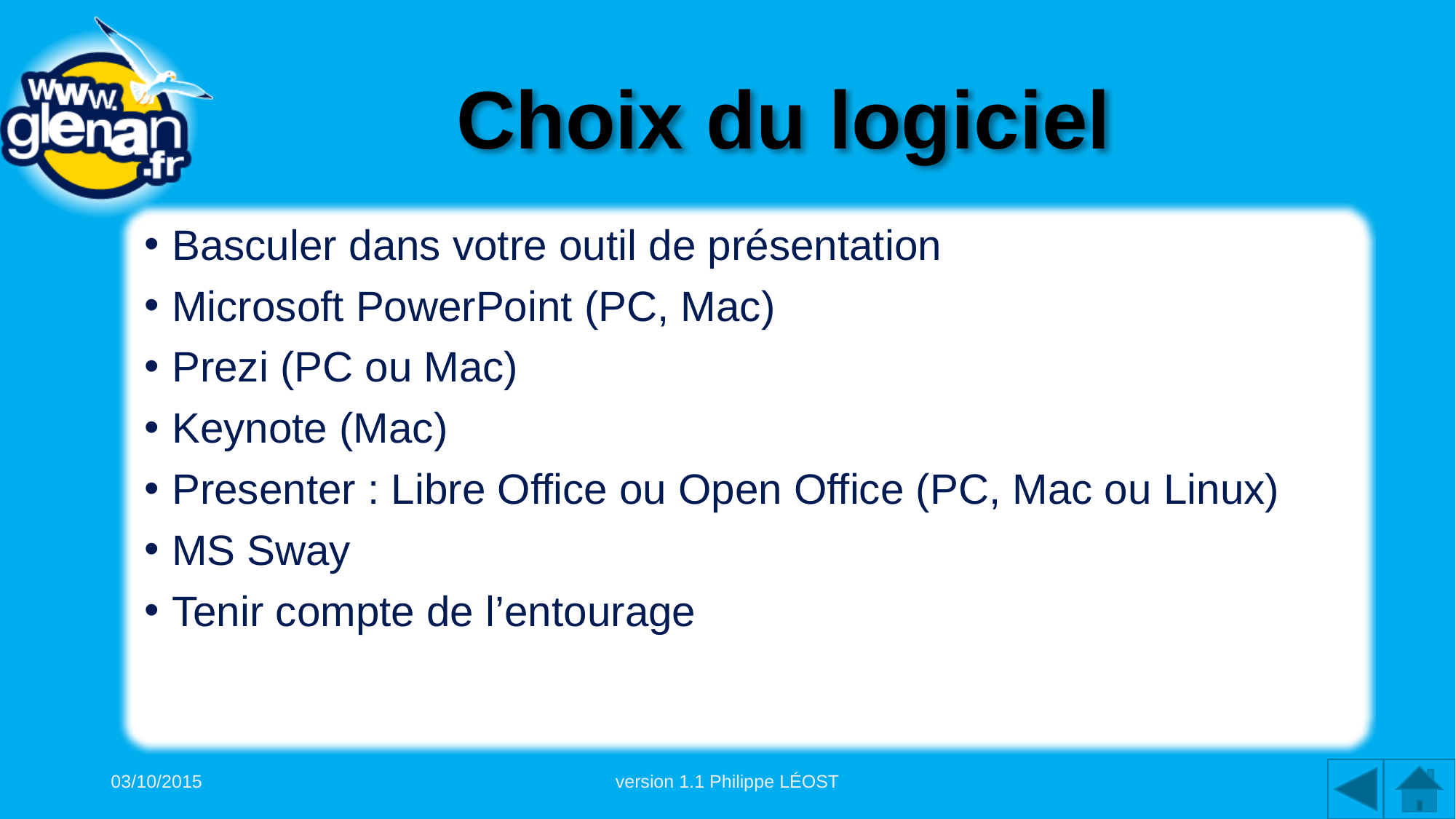

# Choix du logiciel
Basculer dans votre outil de présentation
Microsoft PowerPoint (PC, Mac)
Prezi (PC ou Mac)
Keynote (Mac)
Presenter : Libre Office ou Open Office (PC, Mac ou Linux)
MS Sway
Tenir compte de l’entourage

03/10/2015
version 1.1 Philippe LÉOST